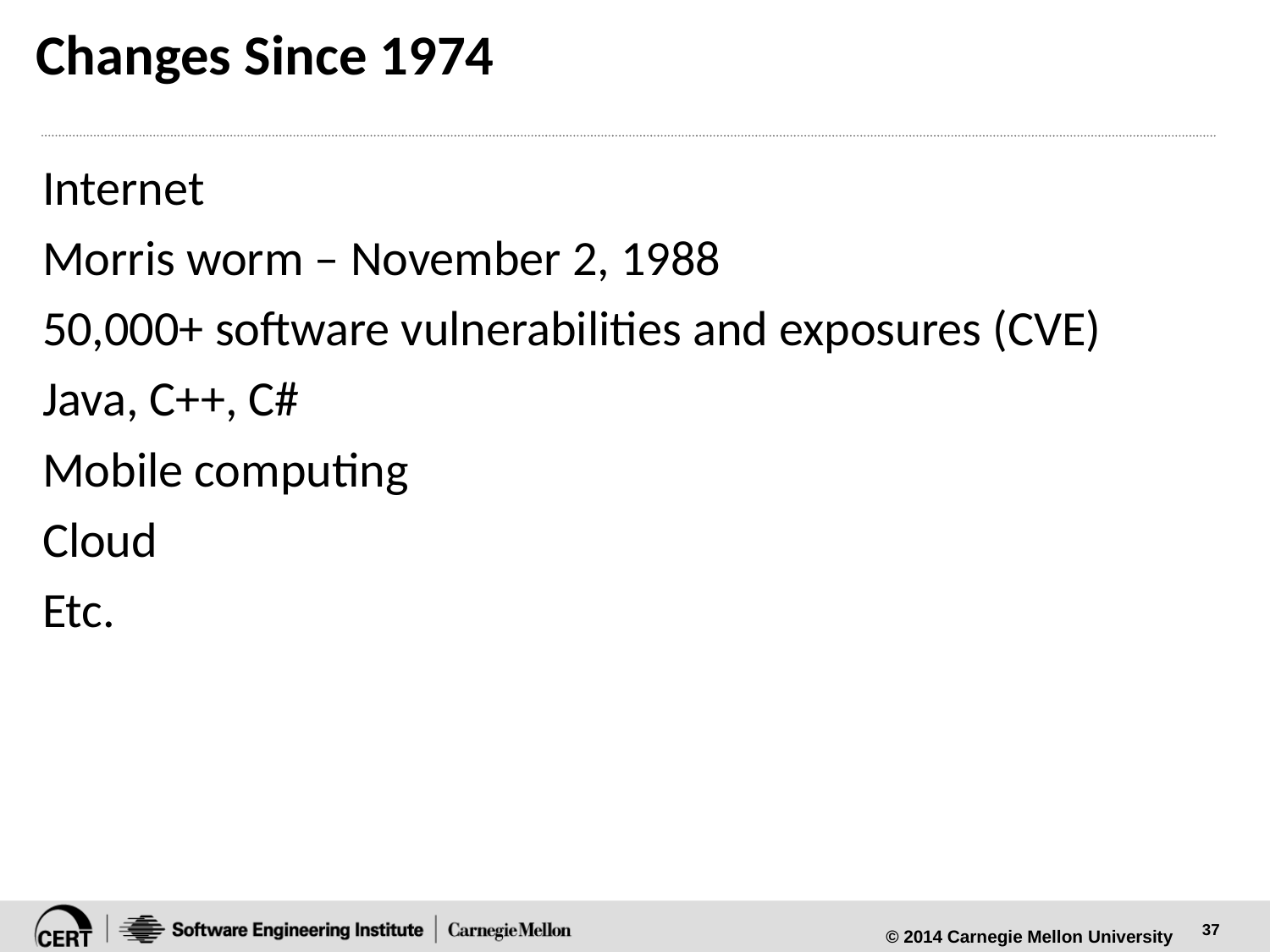

# Changes Since 1974
Internet
Morris worm – November 2, 1988
50,000+ software vulnerabilities and exposures (CVE)
Java, C++, C#
Mobile computing
Cloud
Etc.